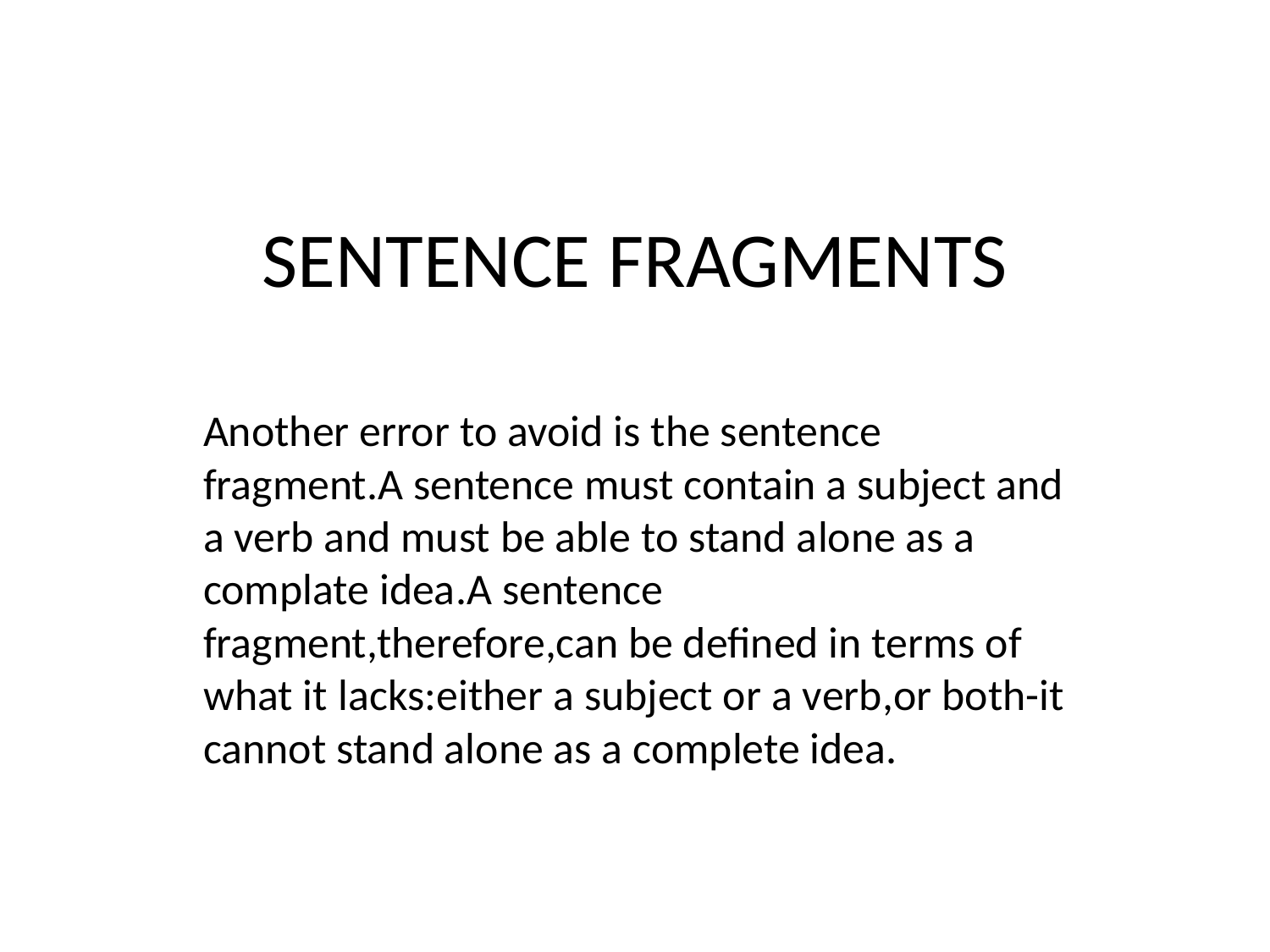

# SENTENCE FRAGMENTS
Another error to avoid is the sentence fragment.A sentence must contain a subject and a verb and must be able to stand alone as a complate idea.A sentence fragment,therefore,can be defined in terms of what it lacks:either a subject or a verb,or both-it cannot stand alone as a complete idea.